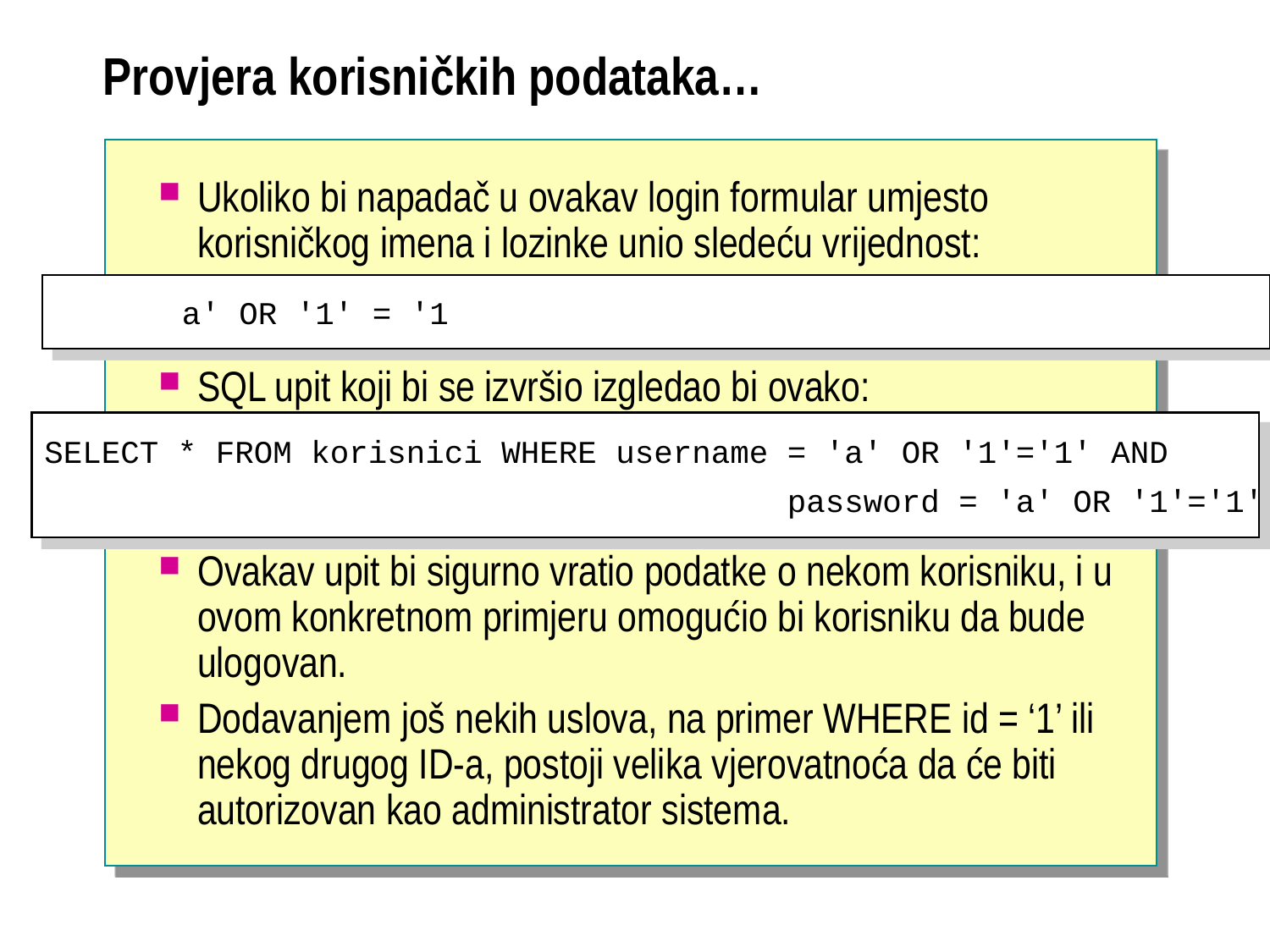

# Provjera korisničkih podataka…
Ukoliko bi napadač u ovakav login formular umjesto korisničkog imena i lozinke unio sledeću vrijednost:

SQL upit koji bi se izvršio izgledao bi ovako:

Ovakav upit bi sigurno vratio podatke o nekom korisniku, i u ovom konkretnom primjeru omogućio bi korisniku da bude ulogovan.
Dodavanjem još nekih uslova, na primer WHERE id = ‘1’ ili nekog drugog ID-a, postoji velika vjerovatnoća da će biti autorizovan kao administrator sistema.

	a' OR '1' = '1
SELECT * FROM korisnici WHERE username = 'a' OR '1'='1' AND
                                       password = 'a' OR '1'='1'